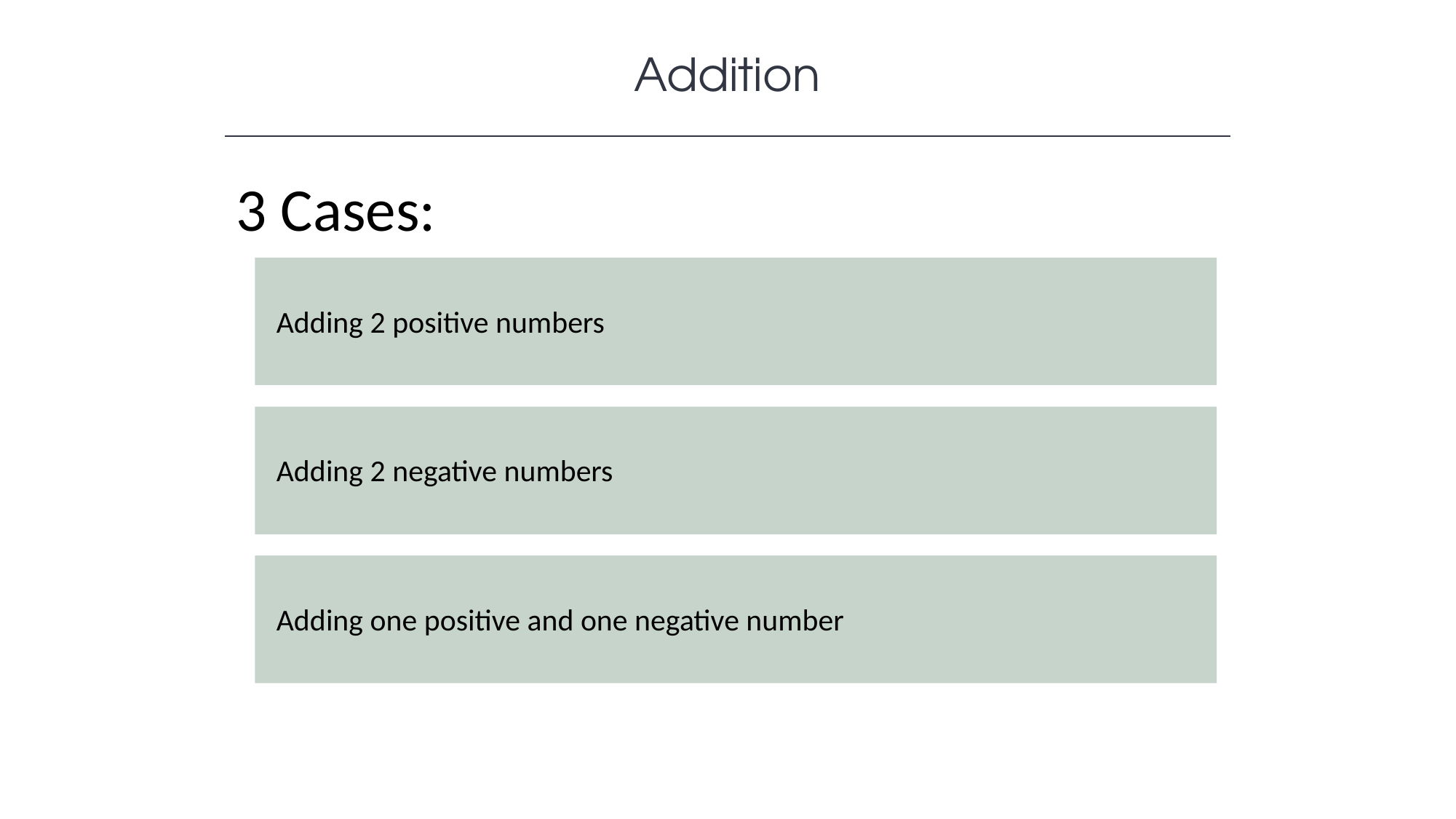

Addition
3 Cases:

Adding 2 positive numbers

Adding 2 negative numbers

Adding one positive and one negative number